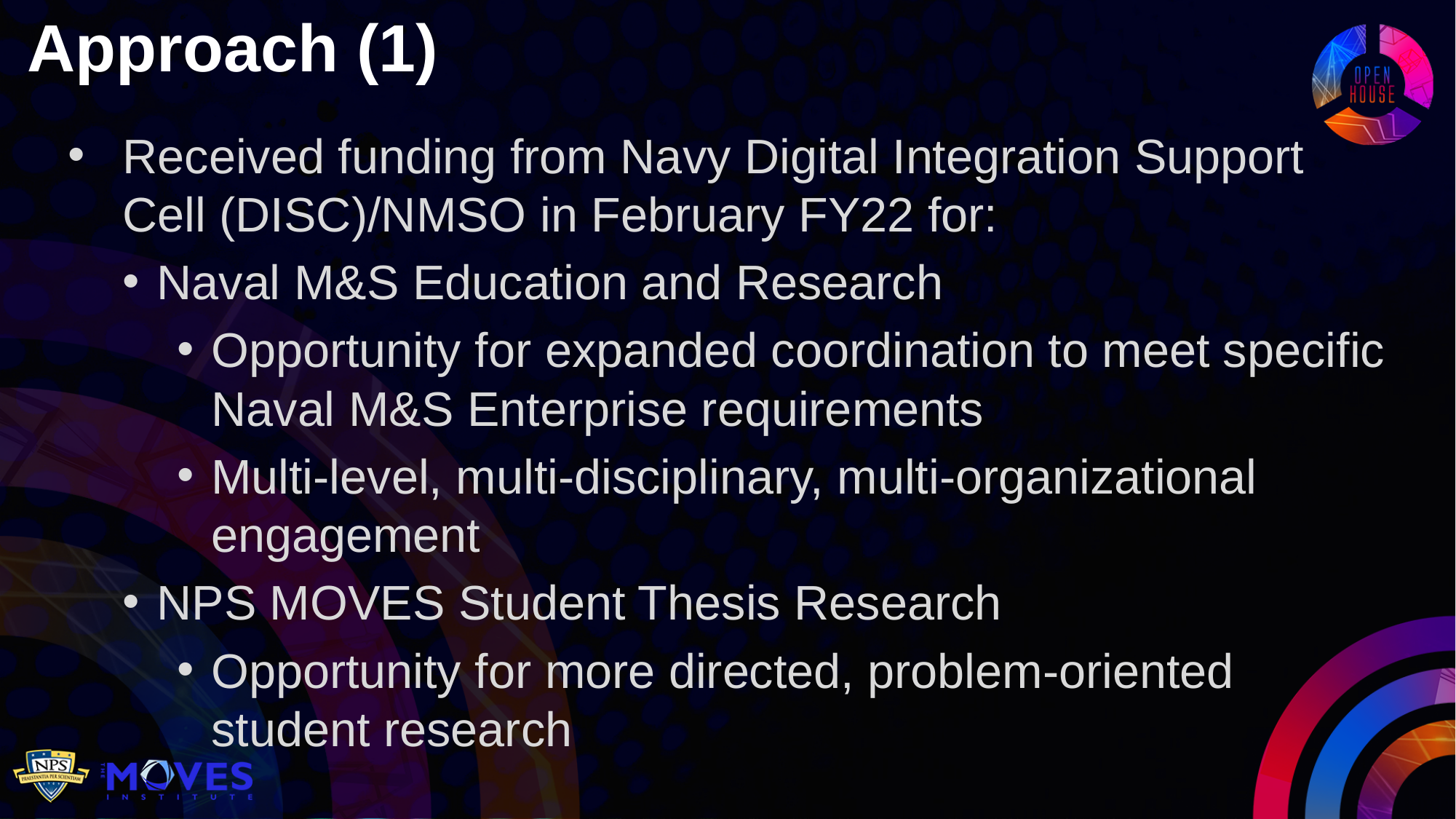

Approach (1)
Received funding from Navy Digital Integration Support Cell (DISC)/NMSO in February FY22 for:
Naval M&S Education and Research
Opportunity for expanded coordination to meet specific Naval M&S Enterprise requirements
Multi-level, multi-disciplinary, multi-organizational engagement
NPS MOVES Student Thesis Research
Opportunity for more directed, problem-oriented student research